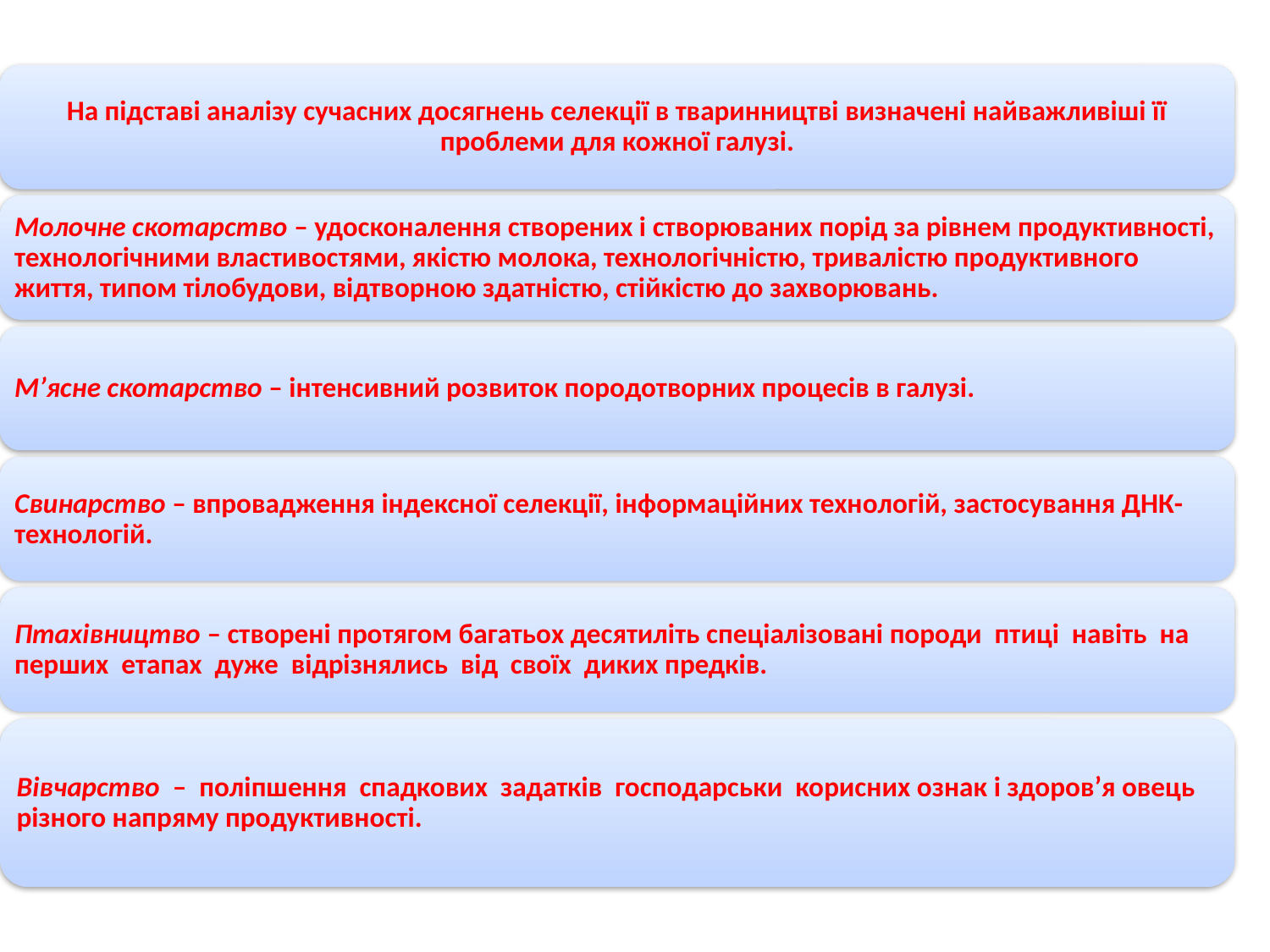

На підставі аналізу сучасних досягнень селекції в тваринництві визначені найважливіші її проблеми для кожної галузі.
Молочне скотарство – удосконалення створених і створюваних порід за рівнем продуктивності, технологічними властивостями, якістю молока, технологічністю, тривалістю продуктивного життя, типом тілобудови, відтворною здатністю, стійкістю до захворювань.
М’ясне скотарство – інтенсивний розвиток породотворних процесів в галузі.
Свинарство – впровадження індексної селекції, інформаційних технологій, застосування ДНК-технологій.
Птахівництво – створені протягом багатьох десятиліть спеціалізовані породи  птиці  навіть  на  перших  етапах  дуже  відрізнялись  від  своїх  диких предків.
Вівчарство  –  поліпшення  спадкових  задатків  господарськи  корисних ознак і здоров’я овець різного напряму продуктивності.